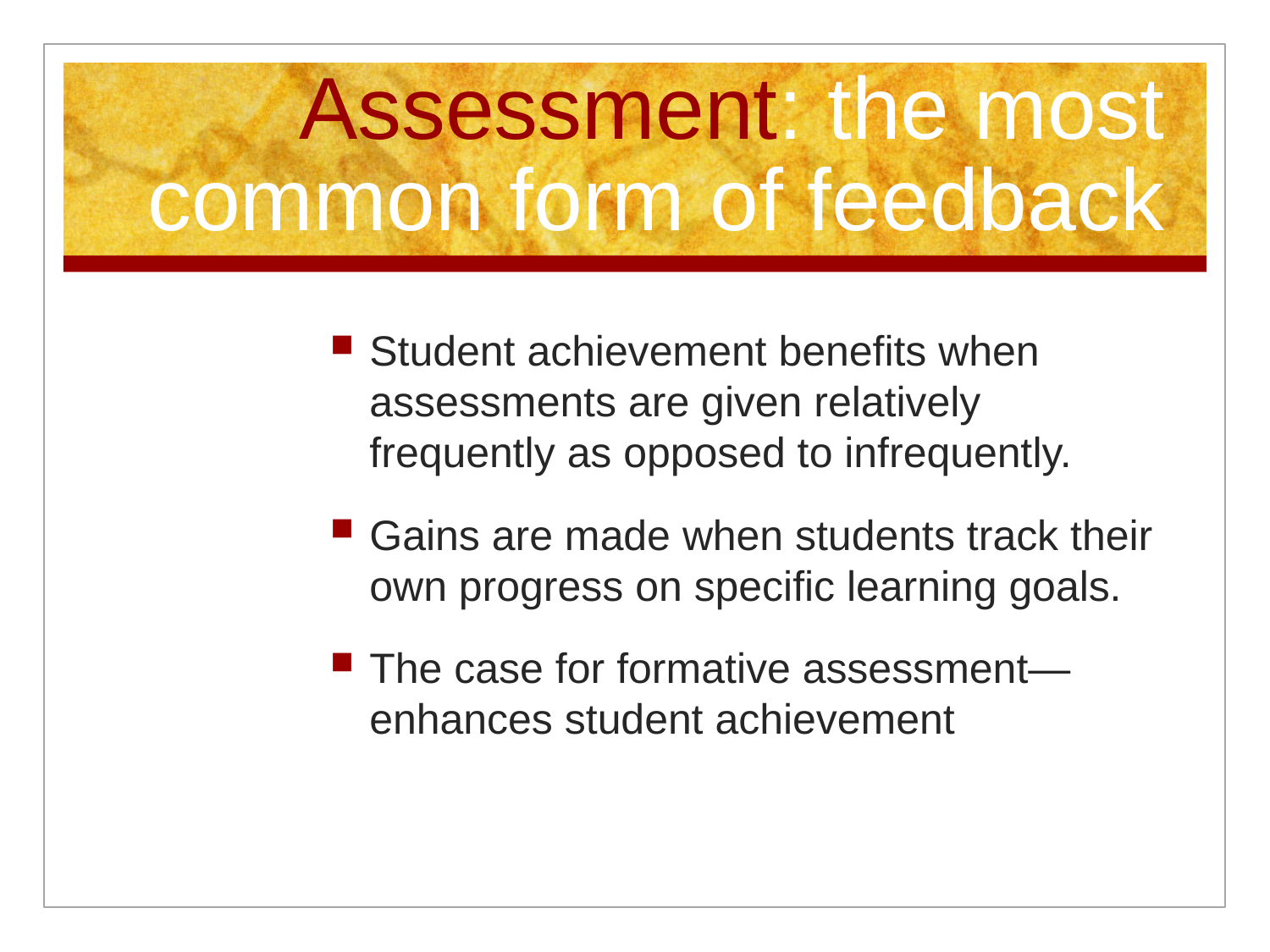

# Assessment: the most common form of feedback
Student achievement benefits when assessments are given relatively frequently as opposed to infrequently.
Gains are made when students track their own progress on specific learning goals.
The case for formative assessment—enhances student achievement